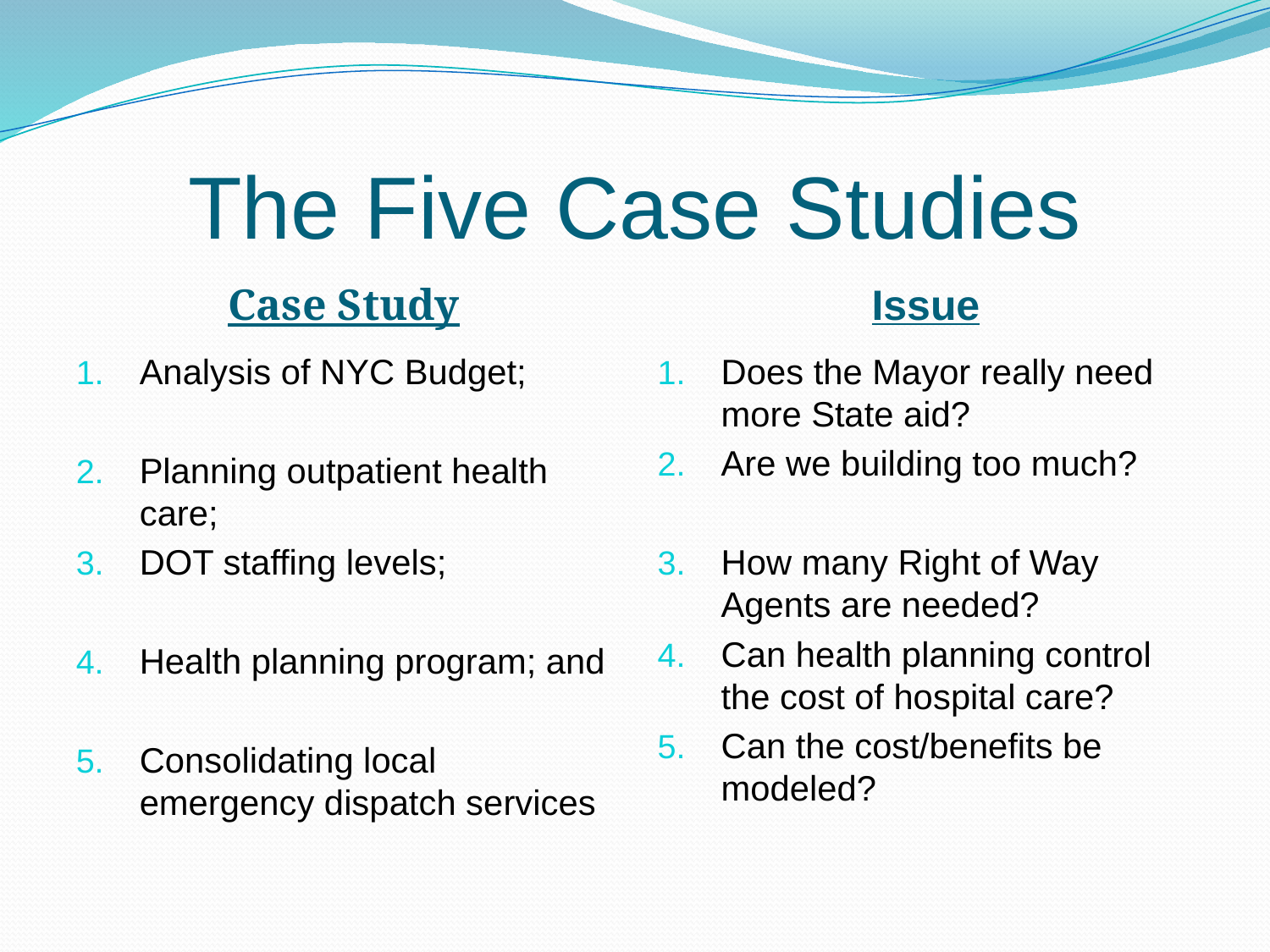

# The Five Case Studies
Case Study
Issue
Analysis of NYC Budget;

Planning outpatient health care;
DOT staffing levels;

Health planning program; and

Consolidating local emergency dispatch services
Does the Mayor really need more State aid?
Are we building too much?

How many Right of Way Agents are needed?
Can health planning control the cost of hospital care?
Can the cost/benefits be modeled?